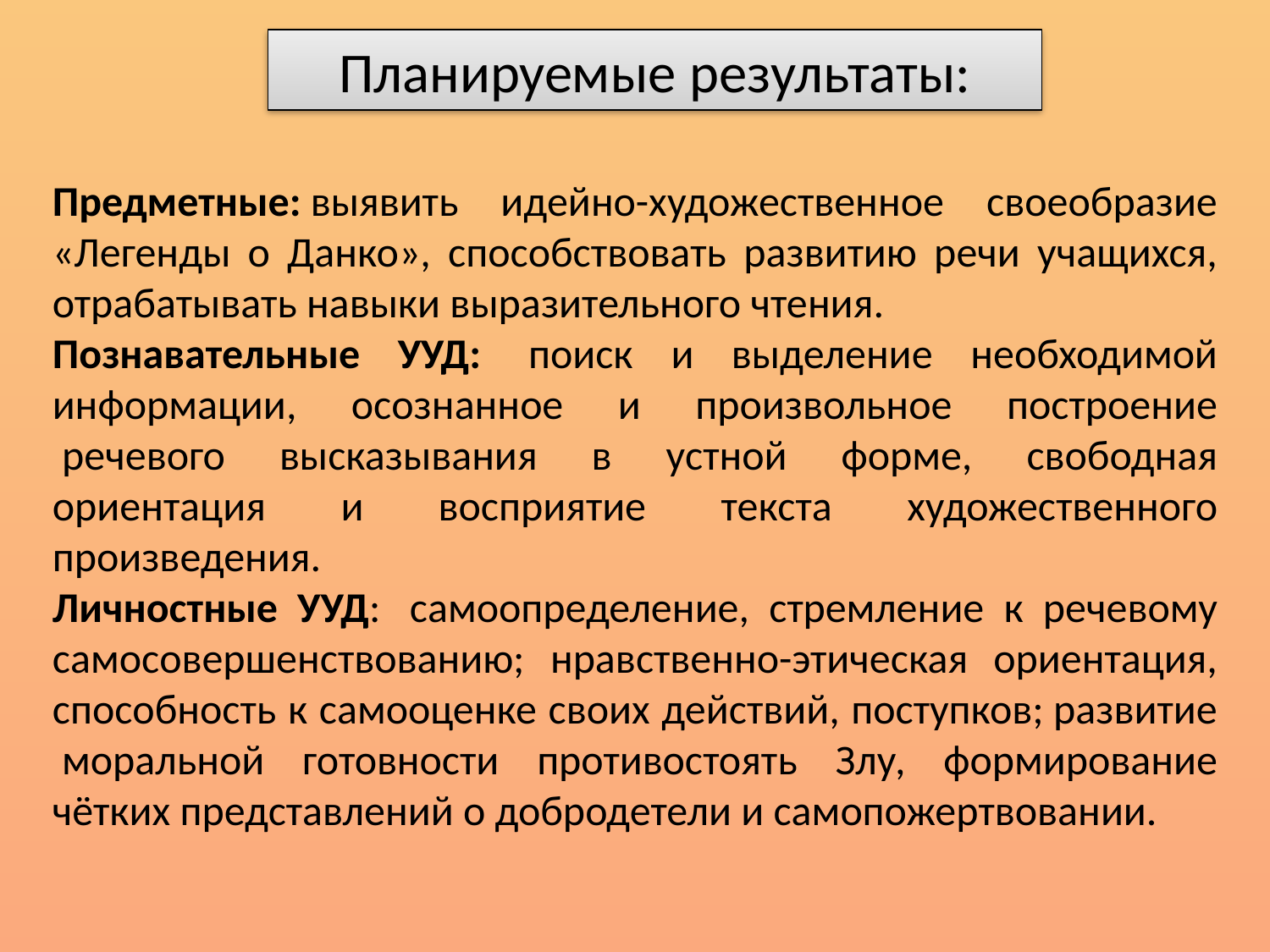

Планируемые результаты:
Предметные: выявить идейно-художественное своеобразие «Легенды о Данко», способствовать развитию речи учащихся, отрабатывать навыки выразительного чтения.
Познавательные УУД:  поиск и выделение необходимой информации, осознанное и произвольное построение  речевого высказывания в устной форме, свободная ориентация и восприятие текста художественного произведения.
Личностные УУД:  самоопределение, стремление к речевому самосовершенствованию; нравственно-этическая ориентация, способность к самооценке своих действий, поступков; развитие  моральной готовности противостоять Злу, формирование чётких представлений о добродетели и самопожертвовании.